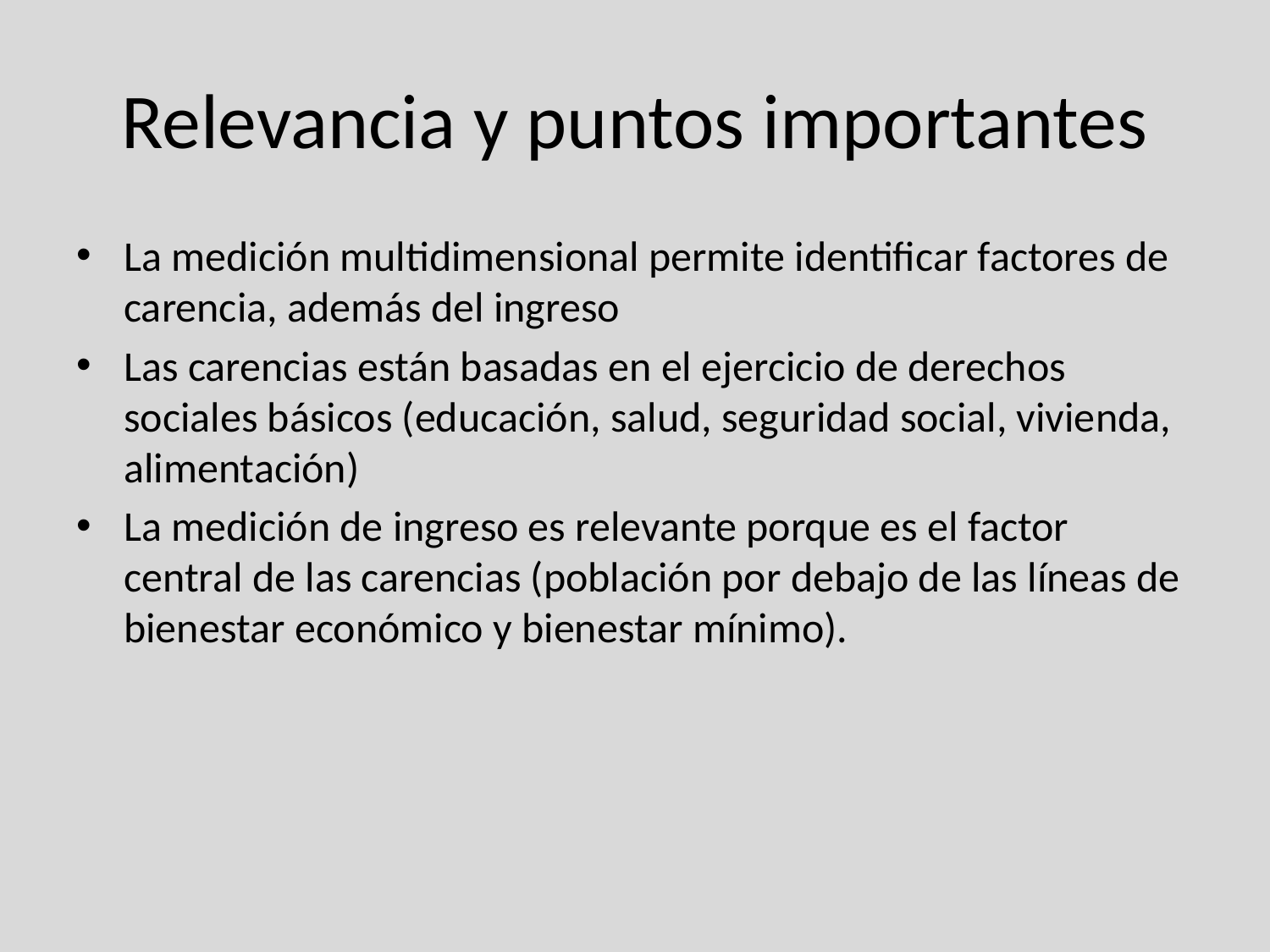

# Relevancia y puntos importantes
La medición multidimensional permite identificar factores de carencia, además del ingreso
Las carencias están basadas en el ejercicio de derechos sociales básicos (educación, salud, seguridad social, vivienda, alimentación)
La medición de ingreso es relevante porque es el factor central de las carencias (población por debajo de las líneas de bienestar económico y bienestar mínimo).